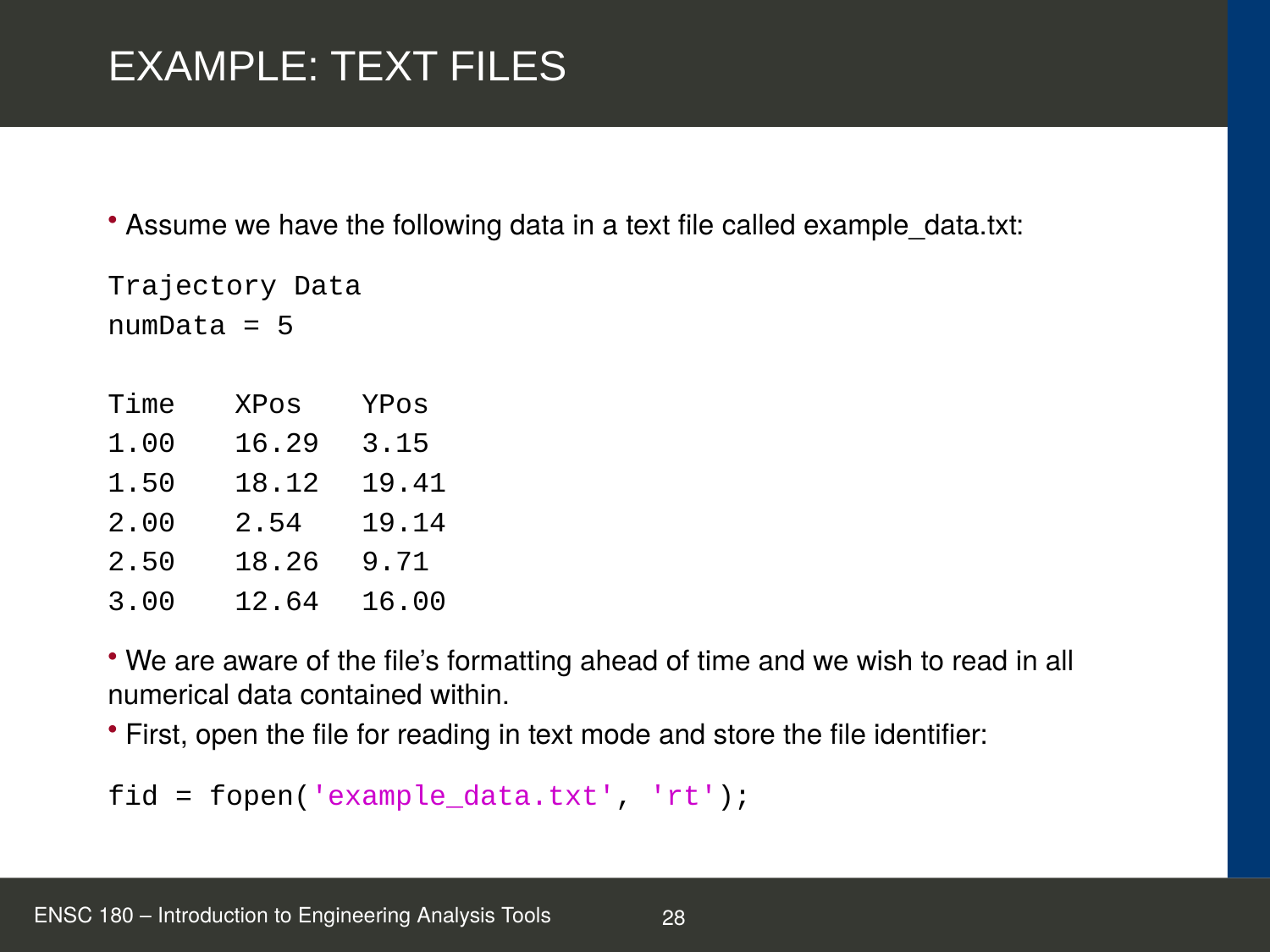

# EXAMPLE: TEXT FILES
 Assume we have the following data in a text file called example_data.txt:
Trajectory Data
numData = 5

Time	XPos	YPos
1.00	16.29	3.15
1.50	18.12	19.41
2.00	2.54	19.14
2.50	18.26	9.71
3.00	12.64	16.00
 We are aware of the file’s formatting ahead of time and we wish to read in all numerical data contained within.
 First, open the file for reading in text mode and store the file identifier:
fid = fopen('example_data.txt', 'rt');

ENSC 180 – Introduction to Engineering Analysis Tools